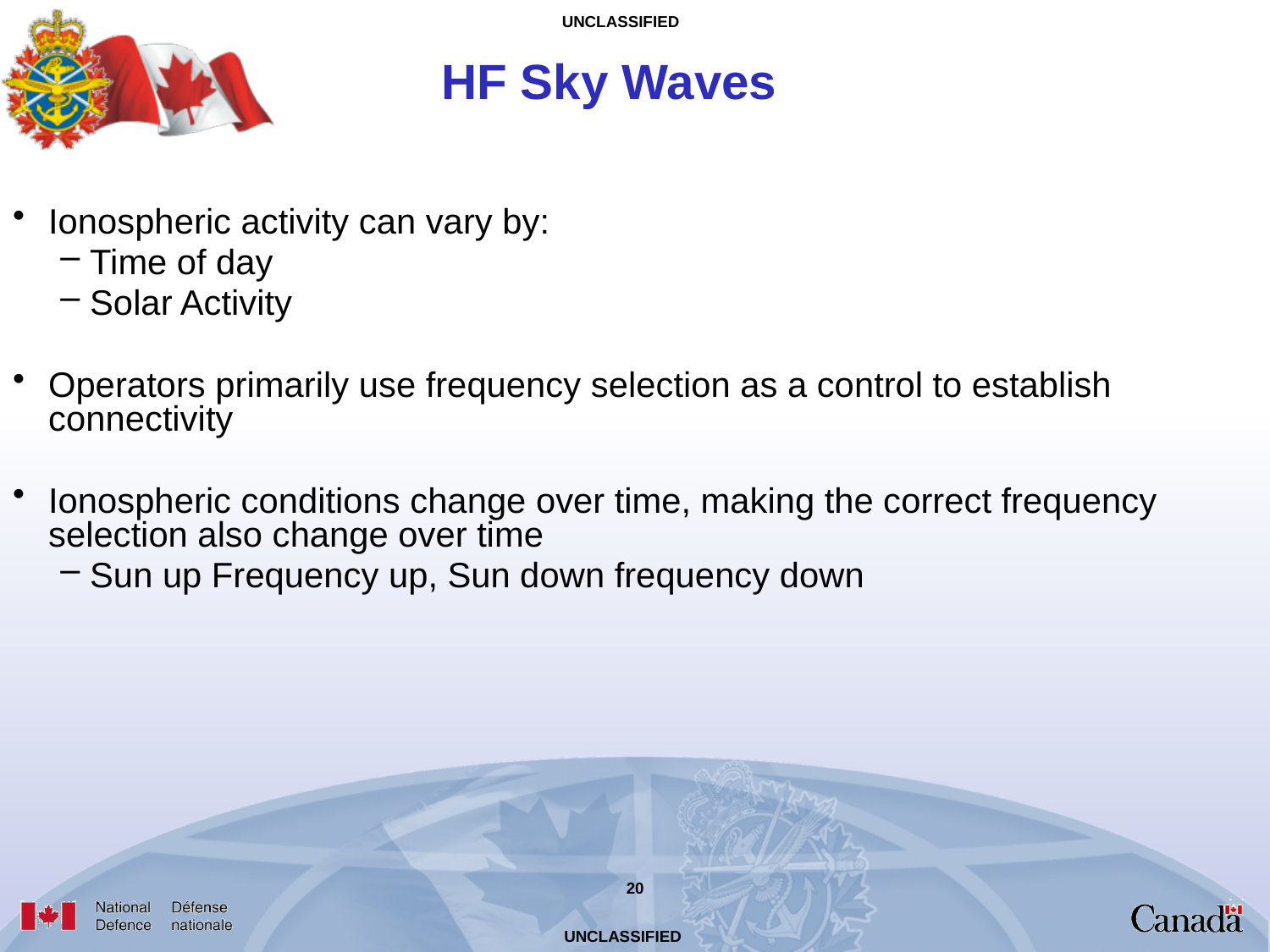

HF Sky Waves
Ionospheric activity can vary by:
Time of day
Solar Activity

Operators primarily use frequency selection as a control to establish connectivity

Ionospheric conditions change over time, making the correct frequency selection also change over time
Sun up Frequency up, Sun down frequency down